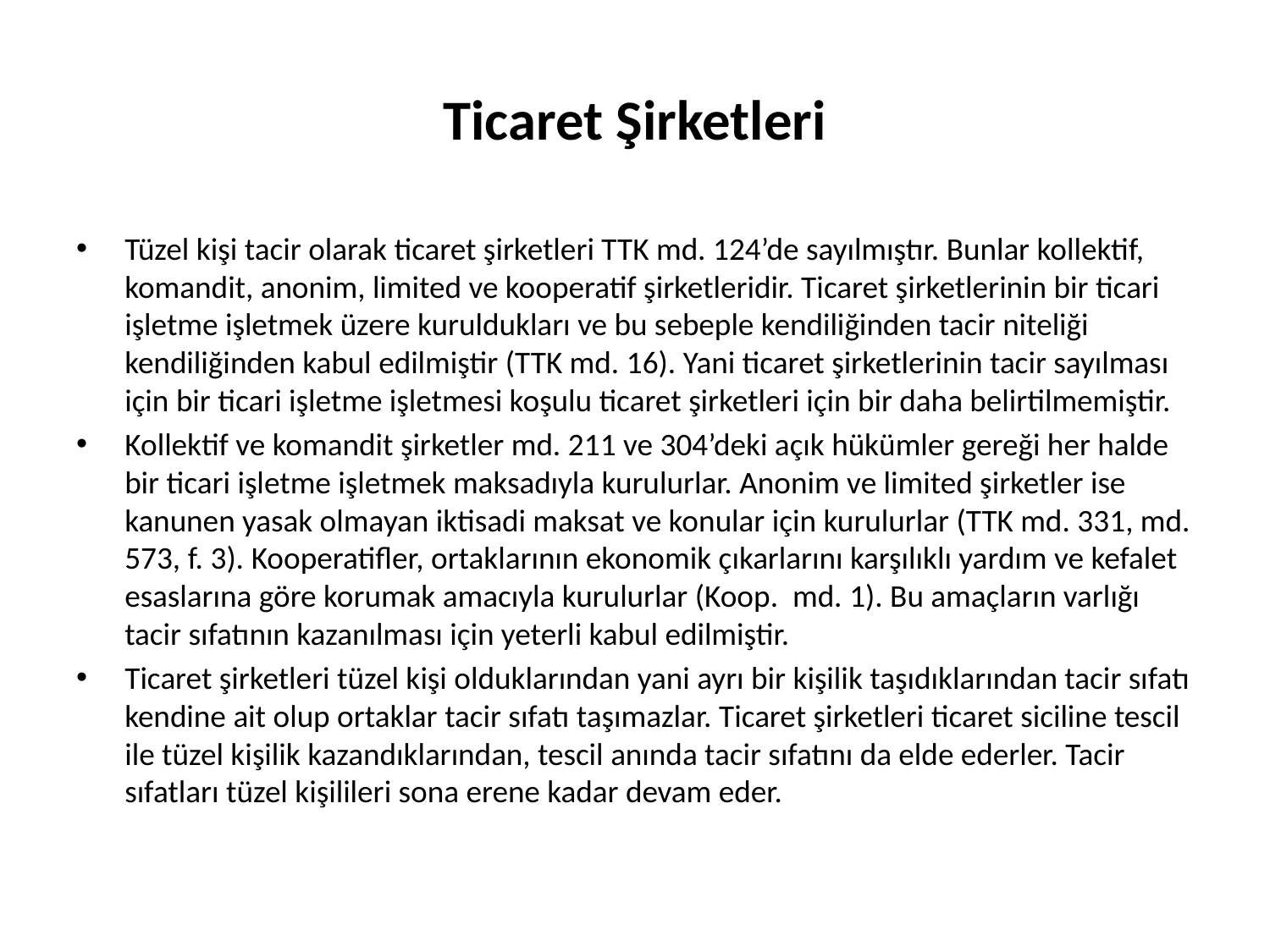

# Ticaret Şirketleri
Tüzel kişi tacir olarak ticaret şirketleri TTK md. 124’de sayılmıştır. Bunlar kollektif, komandit, anonim, limited ve kooperatif şirketleridir. Ticaret şirketlerinin bir ticari işletme işletmek üzere kuruldukları ve bu sebeple kendiliğinden tacir niteliği kendiliğinden kabul edilmiştir (TTK md. 16). Yani ticaret şirketlerinin tacir sayılması için bir ticari işletme işletmesi koşulu ticaret şirketleri için bir daha belirtilmemiştir.
Kollektif ve komandit şirketler md. 211 ve 304’deki açık hükümler gereği her halde bir ticari işletme işletmek maksadıyla kurulurlar. Anonim ve limited şirketler ise kanunen yasak olmayan iktisadi maksat ve konular için kurulurlar (TTK md. 331, md. 573, f. 3). Kooperatifler, ortaklarının ekonomik çıkarlarını karşılıklı yardım ve kefalet esaslarına göre korumak amacıyla kurulurlar (Koop.  md. 1). Bu amaçların varlığı tacir sıfatının kazanılması için yeterli kabul edilmiştir.
Ticaret şirketleri tüzel kişi olduklarından yani ayrı bir kişilik taşıdıklarından tacir sıfatı kendine ait olup ortaklar tacir sıfatı taşımazlar. Ticaret şirketleri ticaret siciline tescil ile tüzel kişilik kazandıklarından, tescil anında tacir sıfatını da elde ederler. Tacir sıfatları tüzel kişilileri sona erene kadar devam eder.